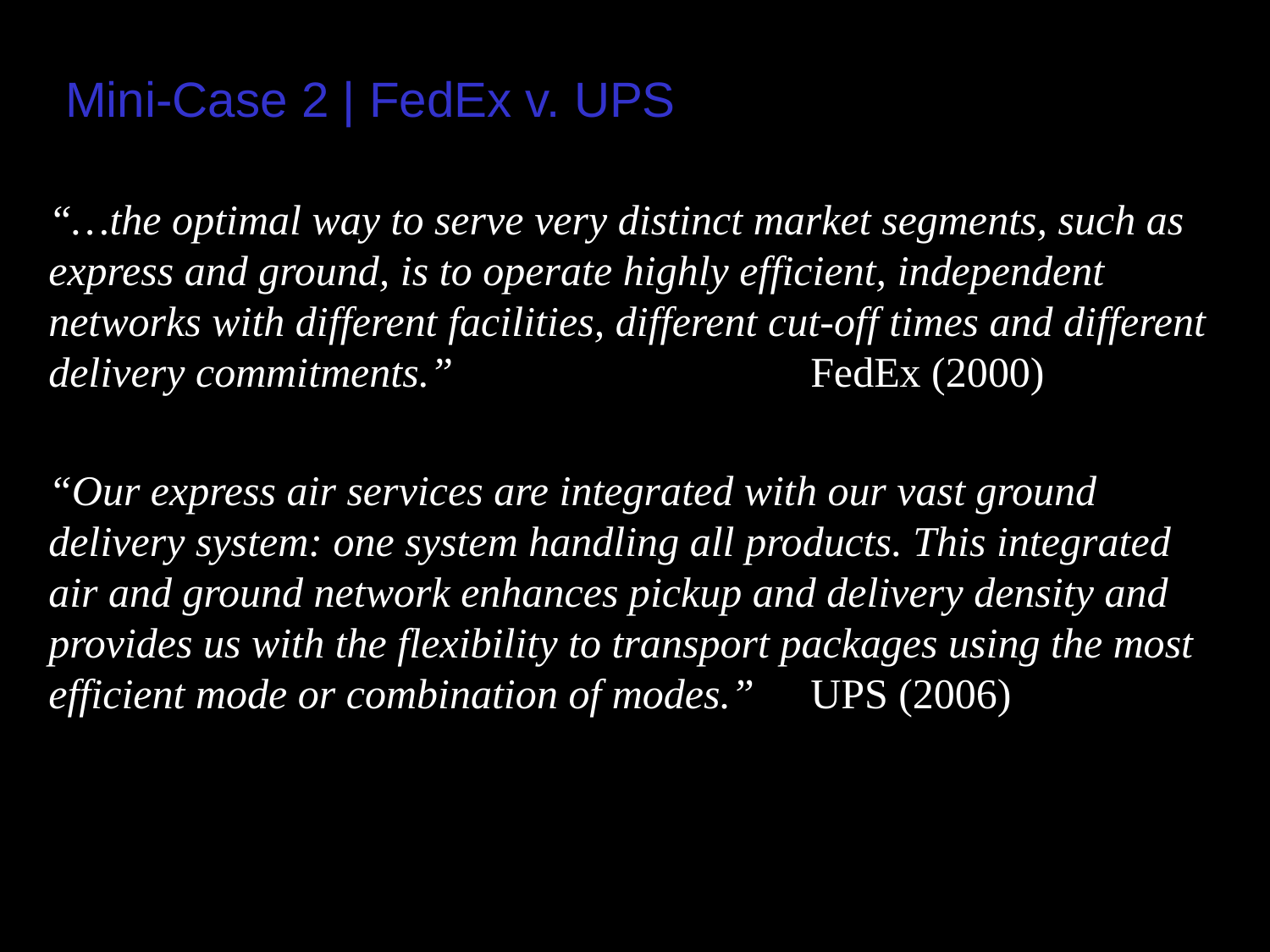

# Mini-Case 2 | FedEx v. UPS
“…the optimal way to serve very distinct market segments, such as express and ground, is to operate highly efficient, independent networks with different facilities, different cut-off times and different delivery commitments.”			FedEx (2000)

“Our express air services are integrated with our vast ground delivery system: one system handling all products. This integrated air and ground network enhances pickup and delivery density and provides us with the flexibility to transport packages using the most efficient mode or combination of modes.” 	UPS (2006)